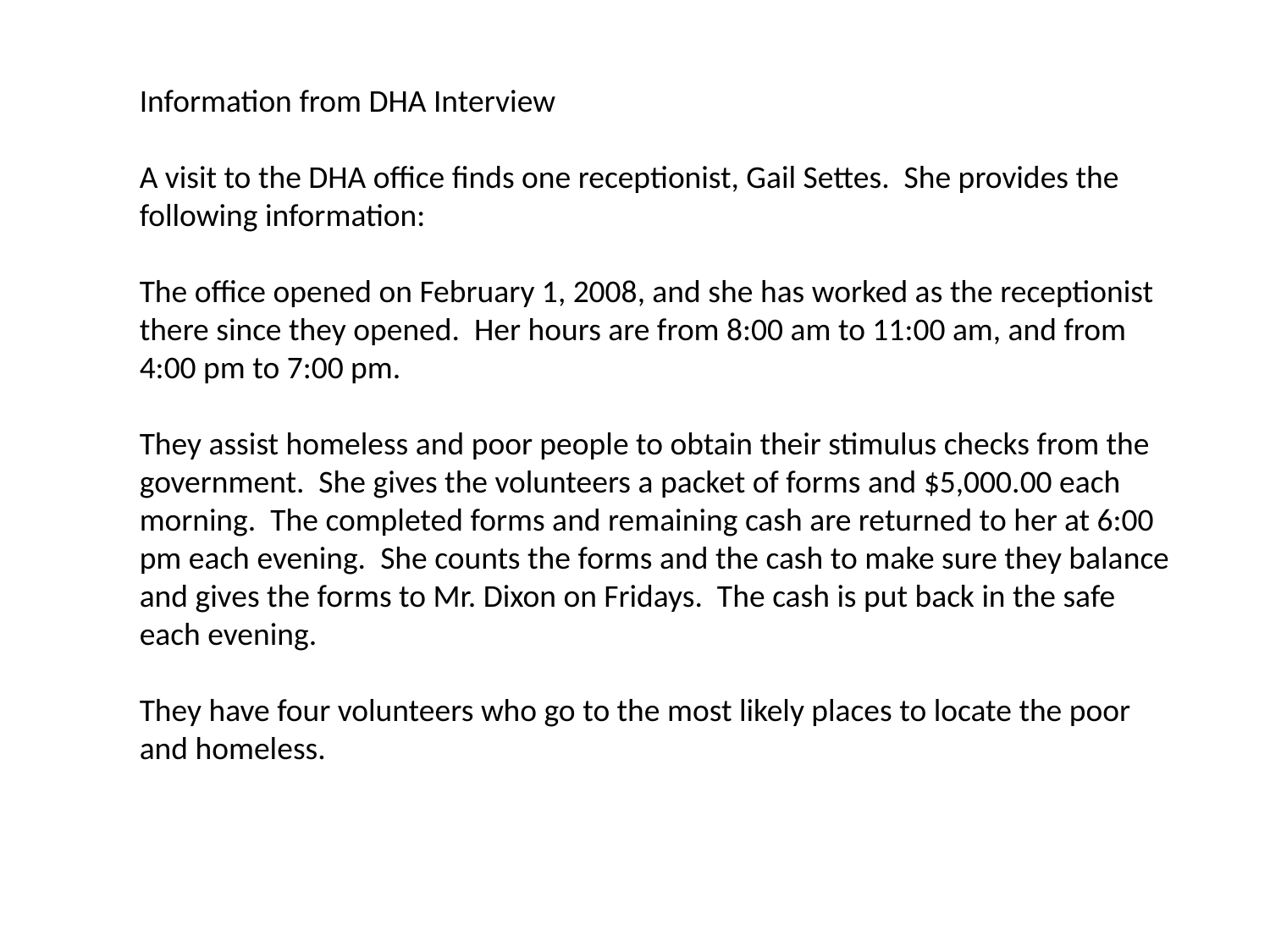

Information from DHA Interview

A visit to the DHA office finds one receptionist, Gail Settes.  She provides the following information:

The office opened on February 1, 2008, and she has worked as the receptionist there since they opened.  Her hours are from 8:00 am to 11:00 am, and from 4:00 pm to 7:00 pm.

They assist homeless and poor people to obtain their stimulus checks from the government.  She gives the volunteers a packet of forms and $5,000.00 each morning.  The completed forms and remaining cash are returned to her at 6:00 pm each evening.  She counts the forms and the cash to make sure they balance and gives the forms to Mr. Dixon on Fridays.  The cash is put back in the safe each evening.

They have four volunteers who go to the most likely places to locate the poor and homeless.